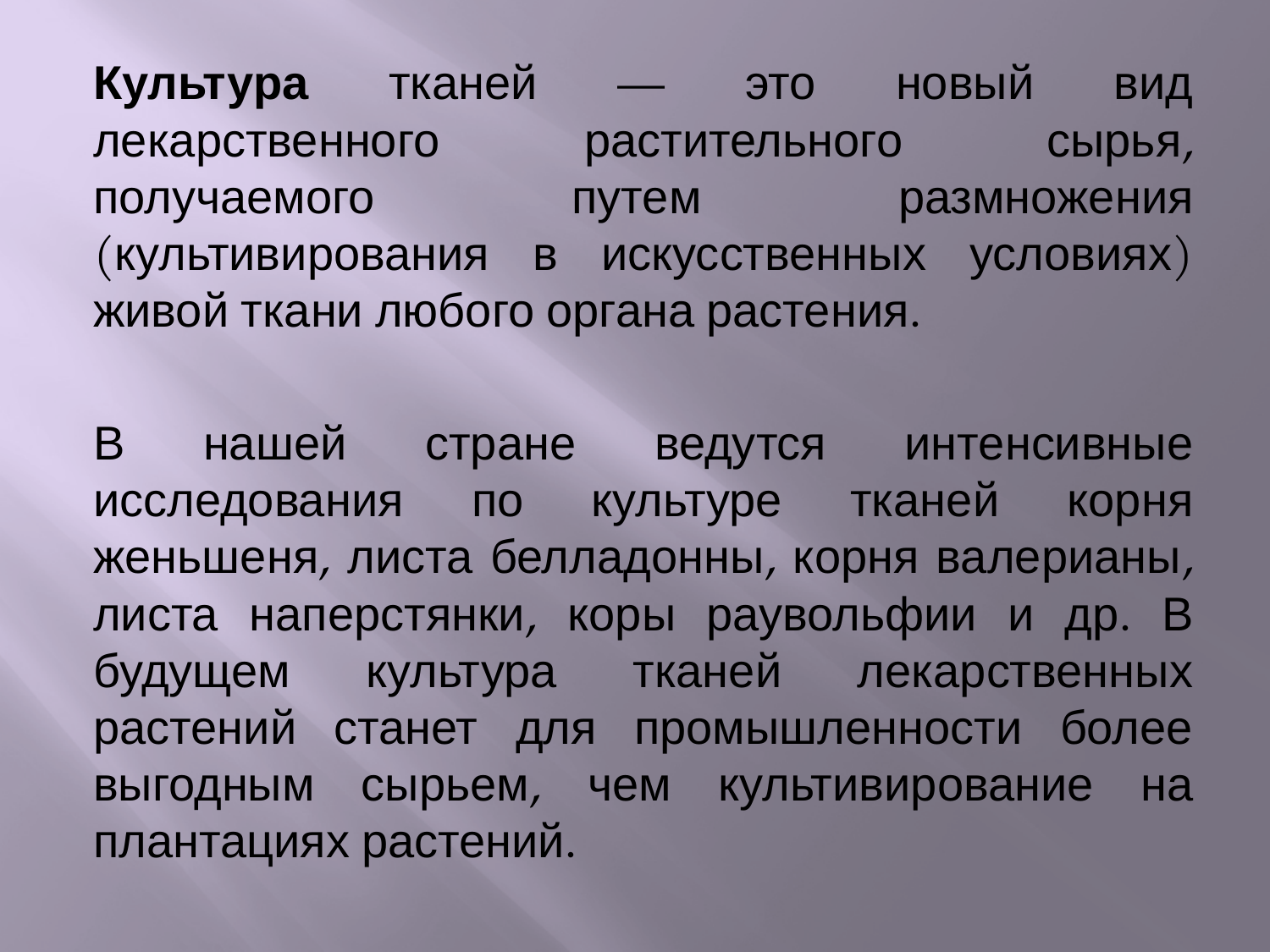

#
Культура тканей — это новый вид лекарственного растительного сырья, получаемого путем размножения (культивирования в искусственных условиях) живой ткани любого органа растения.

В нашей стране ведутся интенсивные исследования по культуре тканей корня женьшеня, листа белладонны, корня валерианы, листа наперстянки, коры раувольфии и др. В будущем культура тканей лекарственных растений станет для промышленности более выгодным сырьем, чем культивирование на плантациях растений.